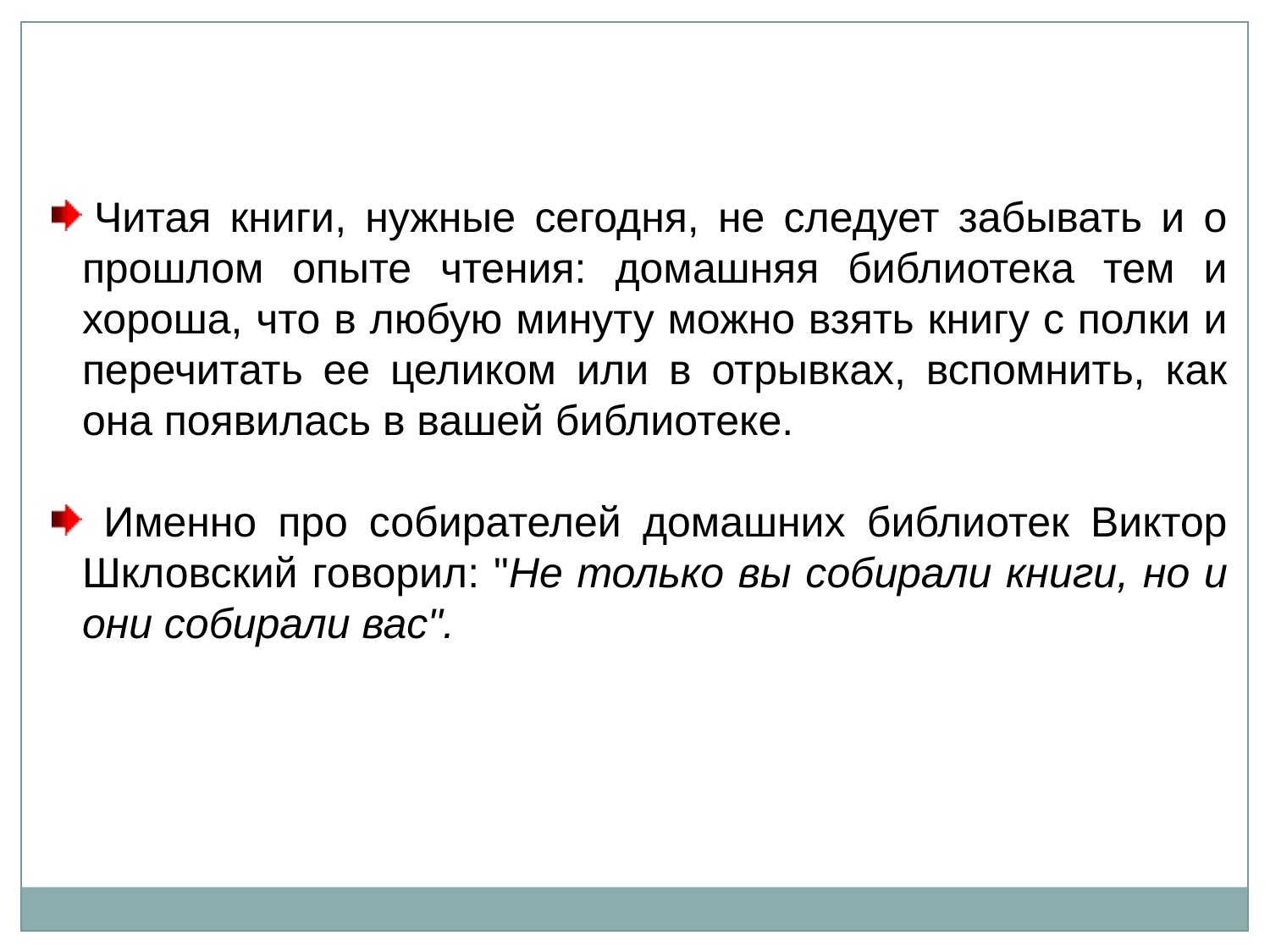

Читая книги, нужные сегодня, не следует забывать и о прошлом опыте чтения: домашняя библиотека тем и хороша, что в любую минуту можно взять книгу с полки и перечитать ее целиком или в отрывках, вспомнить, как она появилась в вашей библиотеке.

 Именно про собирателей домашних библиотек Виктор Шкловский говорил: "Не только вы собирали книги, но и они собирали вас".